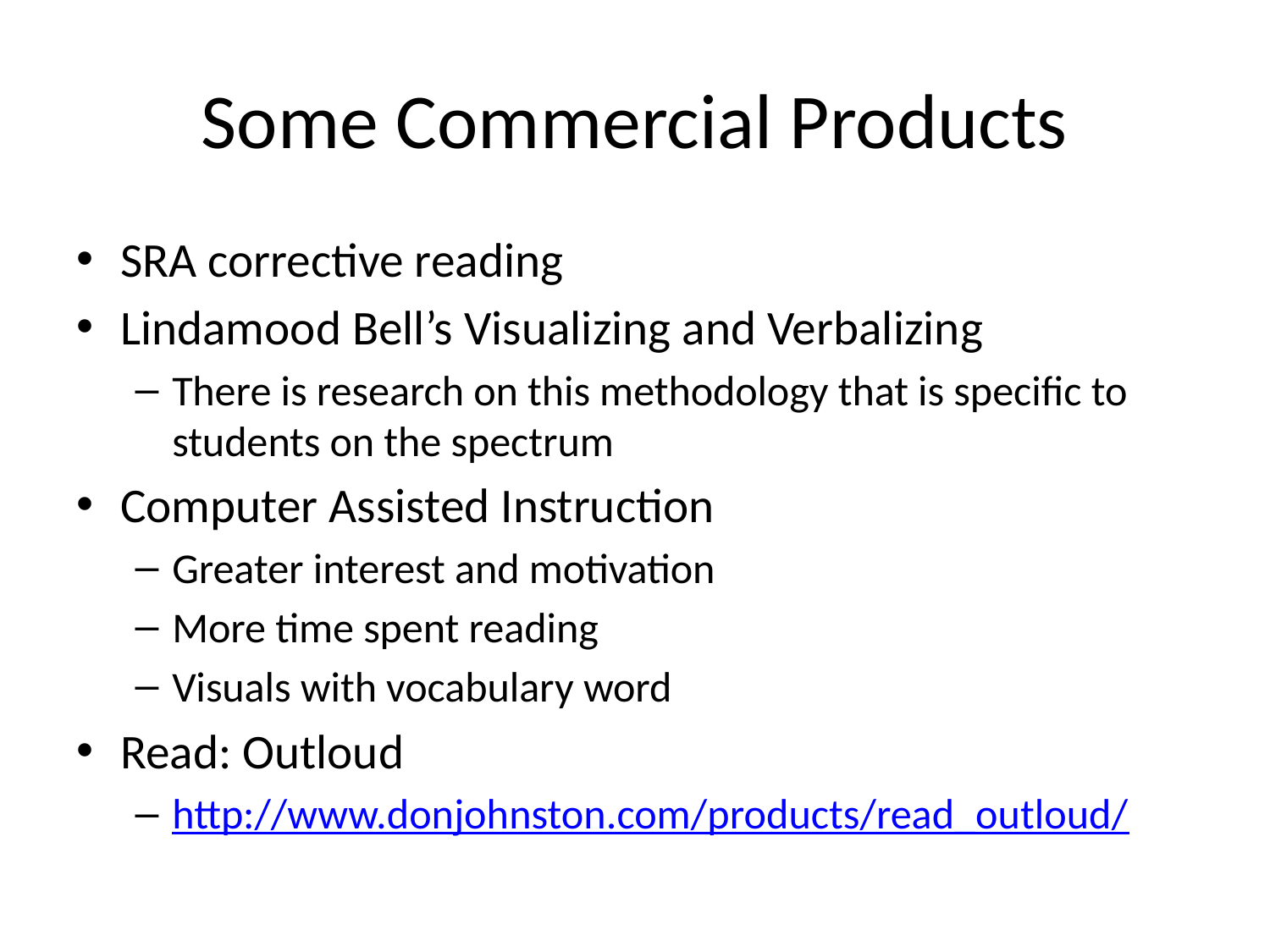

# Some Commercial Products
SRA corrective reading
Lindamood Bell’s Visualizing and Verbalizing
There is research on this methodology that is specific to students on the spectrum
Computer Assisted Instruction
Greater interest and motivation
More time spent reading
Visuals with vocabulary word
Read: Outloud
http://www.donjohnston.com/products/read_outloud/